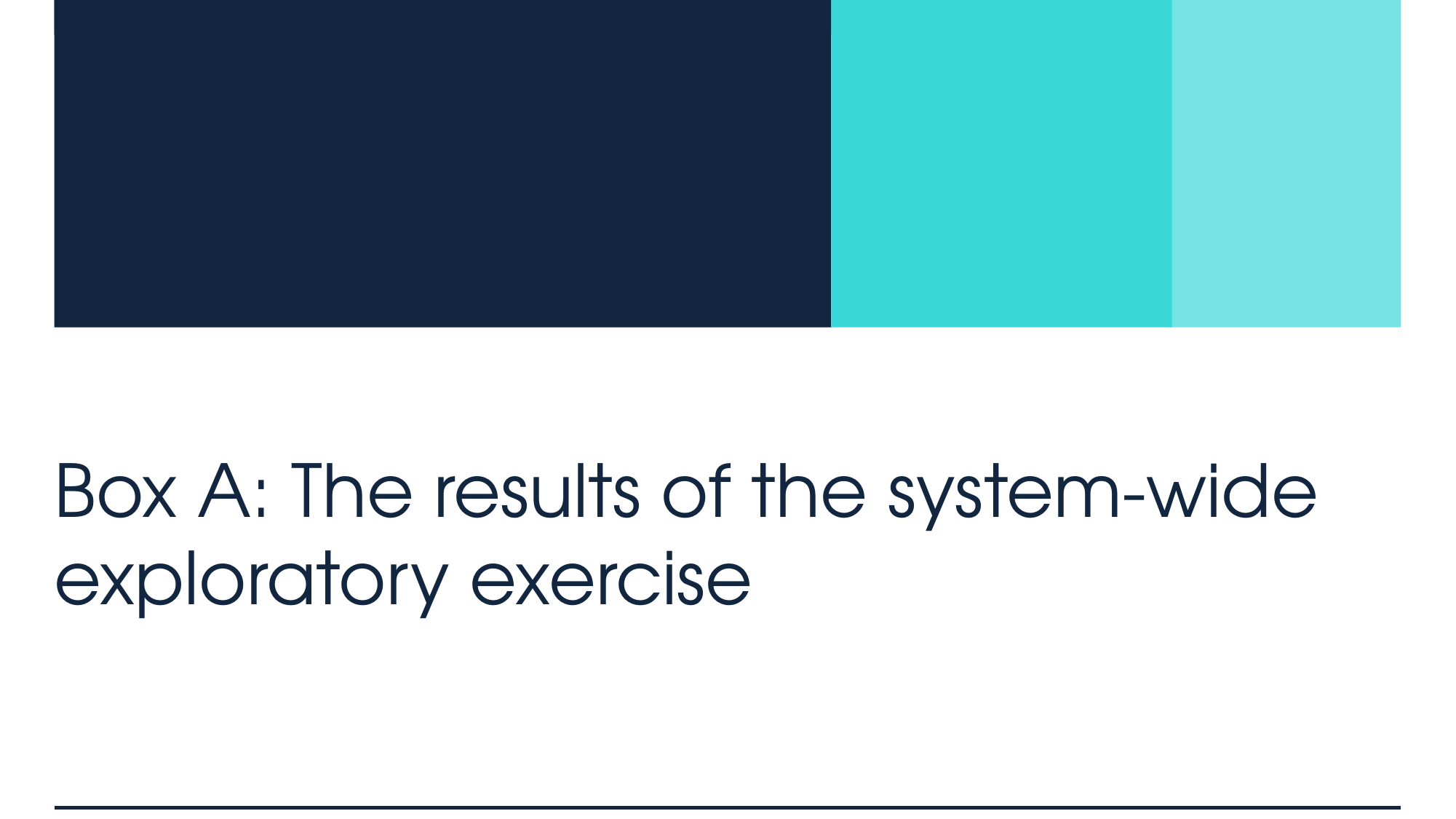

# Box A: The results of the system-wide exploratory exercise